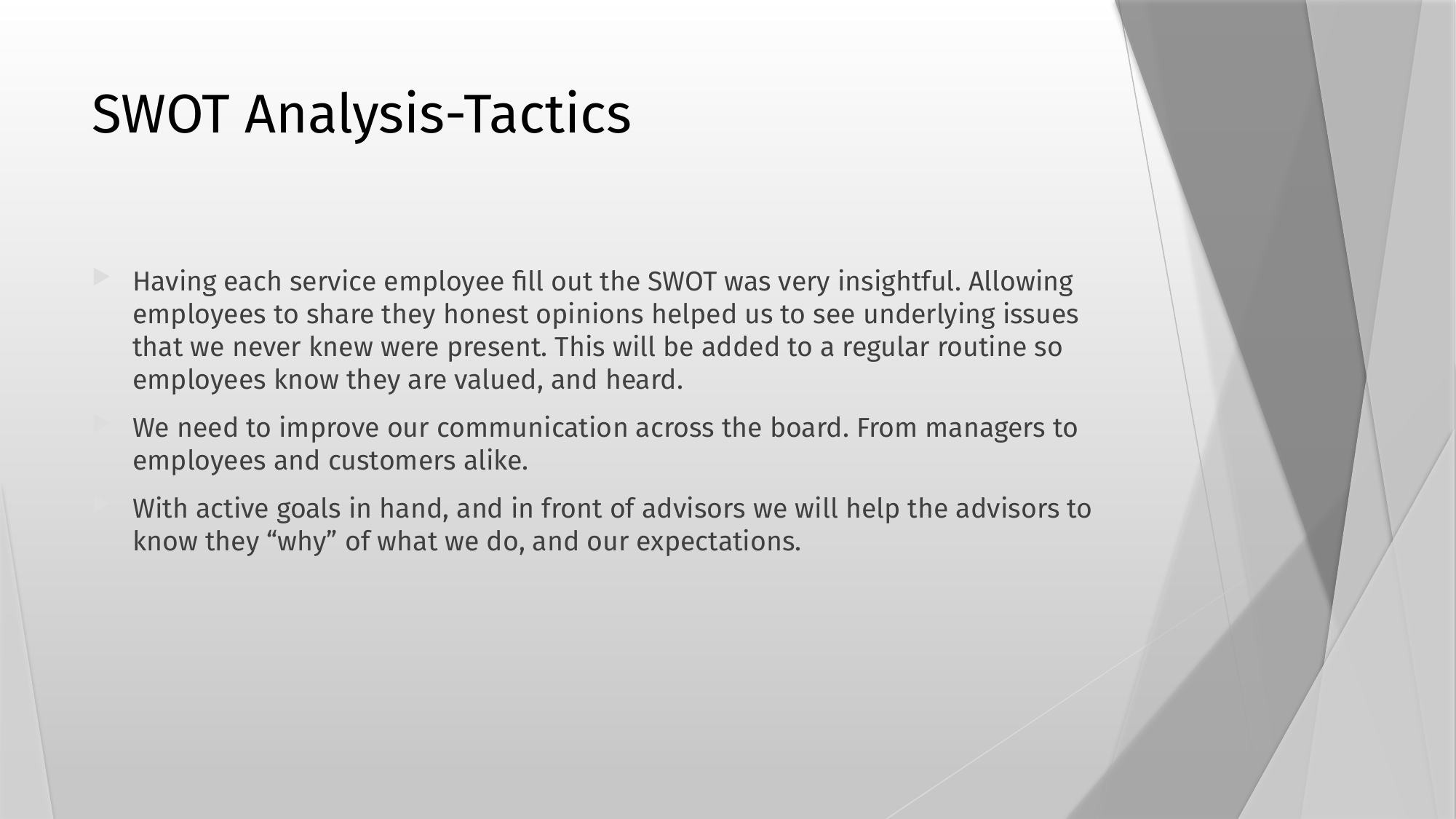

# SWOT Analysis-Tactics
Having each service employee fill out the SWOT was very insightful. Allowing employees to share they honest opinions helped us to see underlying issues that we never knew were present. This will be added to a regular routine so employees know they are valued, and heard.
We need to improve our communication across the board. From managers to employees and customers alike.
With active goals in hand, and in front of advisors we will help the advisors to know they “why” of what we do, and our expectations.